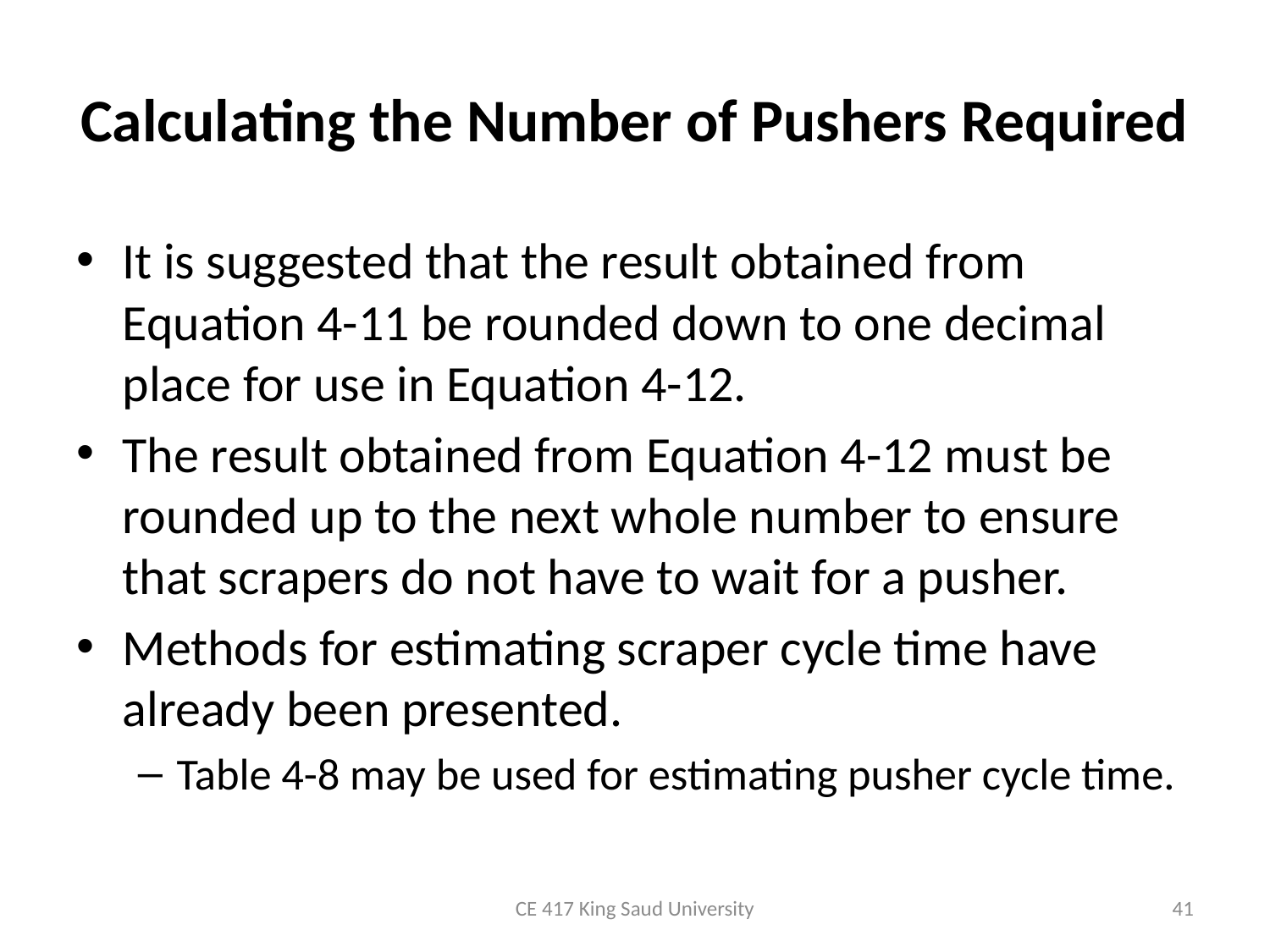

# Calculating the Number of Pushers Required
It is suggested that the result obtained from Equation 4-11 be rounded down to one decimal place for use in Equation 4-12.
The result obtained from Equation 4-12 must be rounded up to the next whole number to ensure that scrapers do not have to wait for a pusher.
Methods for estimating scraper cycle time have already been presented.
Table 4-8 may be used for estimating pusher cycle time.
CE 417 King Saud University
41